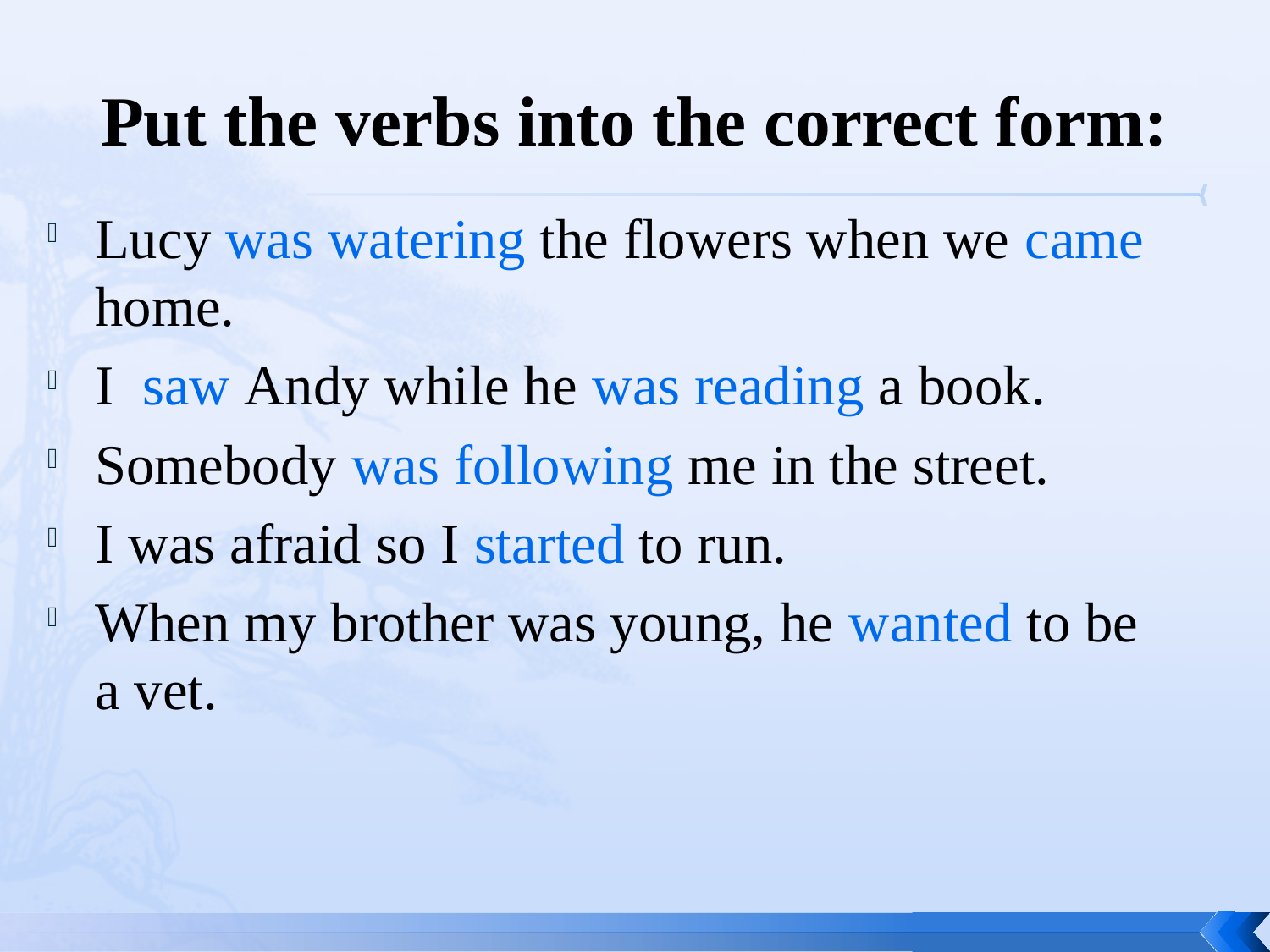

# Put the verbs into the correct form:
Lucy was watering the flowers when we came home.
I  saw Andy while he was reading a book.
Somebody was following me in the street.
I was afraid so I started to run.
When my brother was young, he wanted to be
a vet.